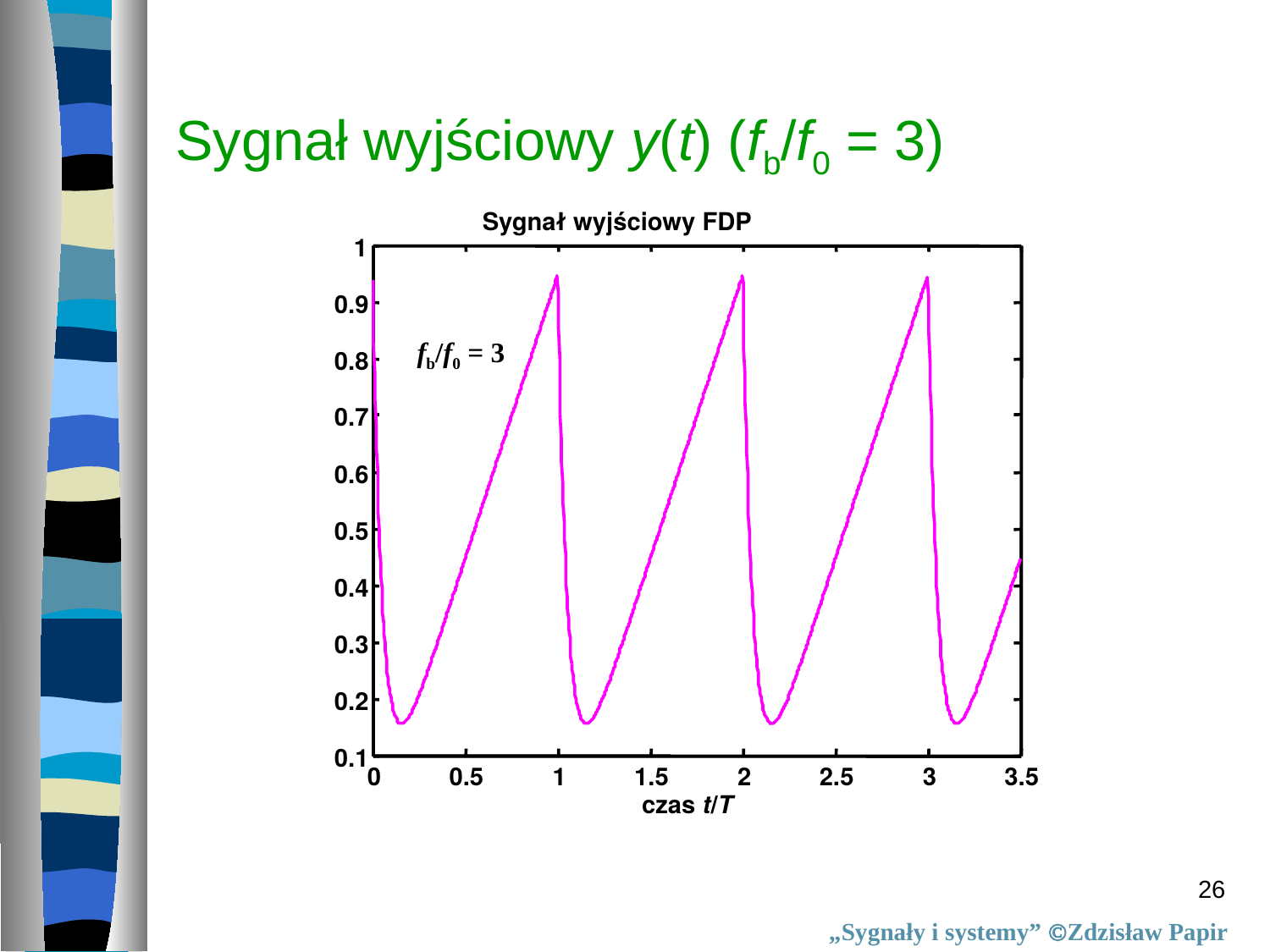

# Sygnał wyjściowy y(t) (fb/f0 = 3)

Sygnał wyjściowy FDP
1

0.9

0.8

0.7

0.6

0.5

0.4

0.3

0.2

0.1

0
0.5
1
1.5
2
2.5
3
3.5
czas t/T
fb/f0 = 3
26
„Sygnały i systemy” ©Zdzisław Papir